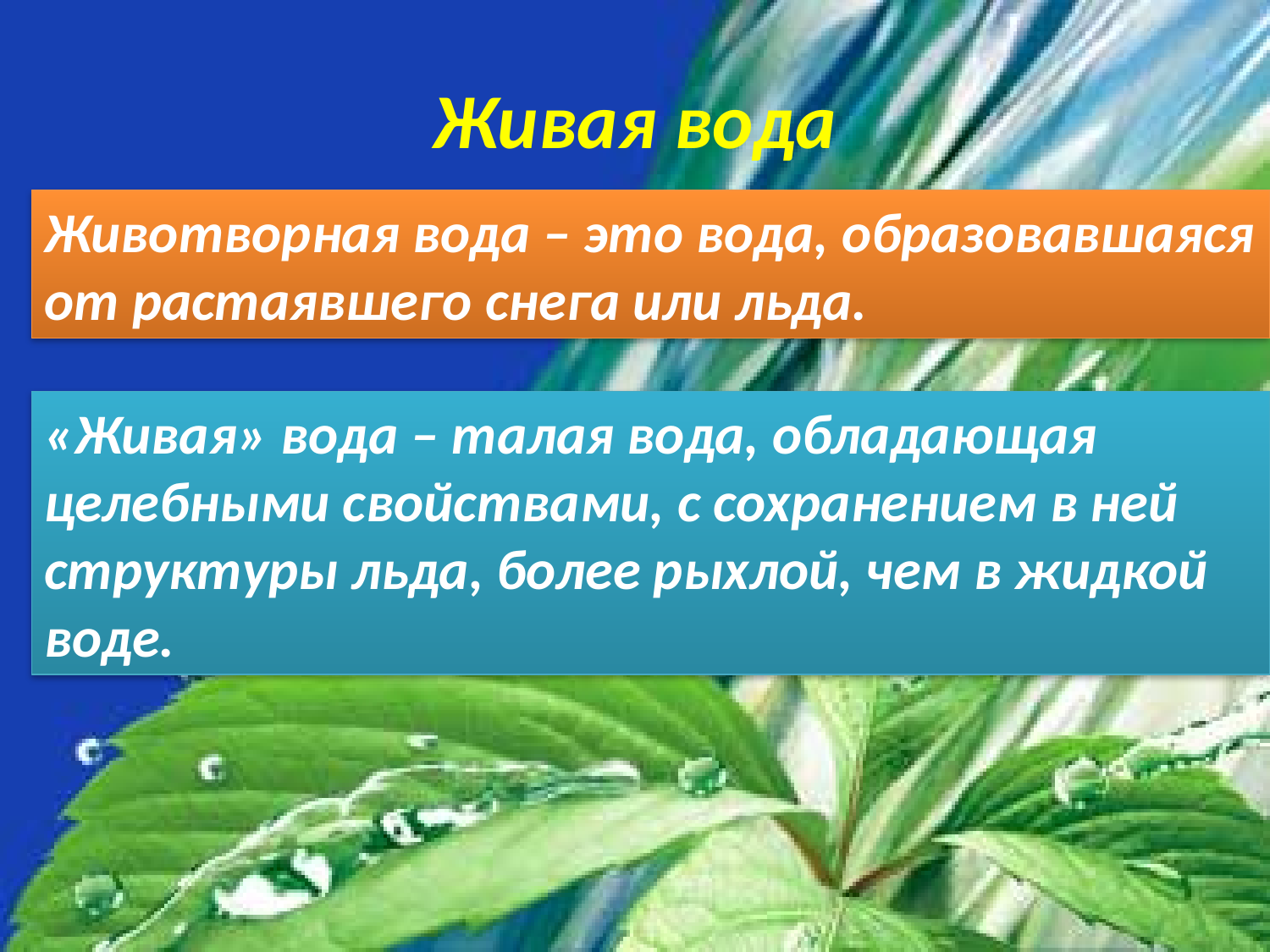

# Живая вода
Животворная вода – это вода, образовавшаяся от растаявшего снега или льда.
«Живая» вода – талая вода, обладающая целебными свойствами, с сохранением в ней структуры льда, более рыхлой, чем в жидкой воде.